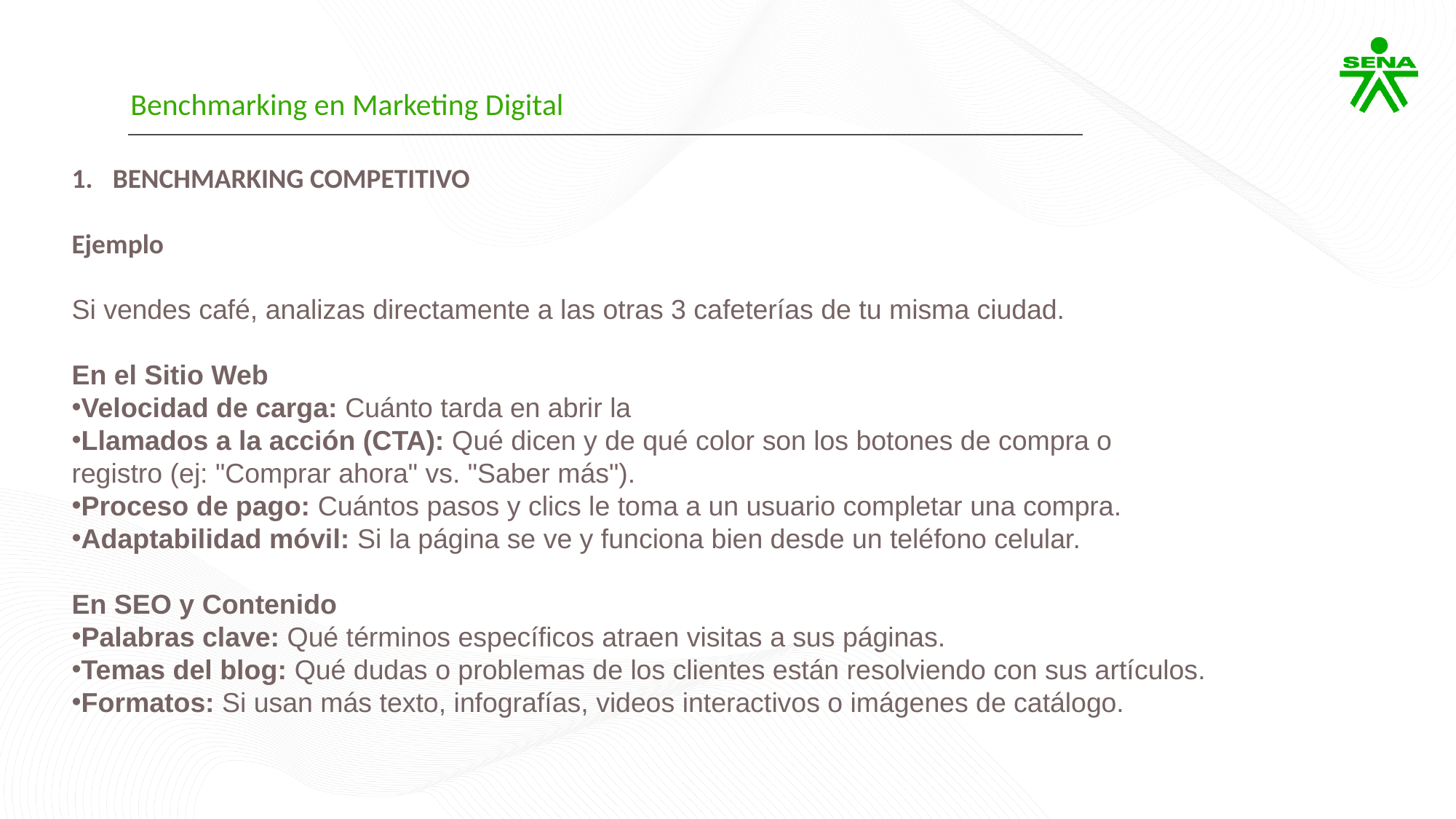

Benchmarking en Marketing Digital

BENCHMARKING COMPETITIVO

Ejemplo

Si vendes café, analizas directamente a las otras 3 cafeterías de tu misma ciudad.

En el Sitio Web
Velocidad de carga: Cuánto tarda en abrir la
Llamados a la acción (CTA): Qué dicen y de qué color son los botones de compra o registro (ej: "Comprar ahora" vs. "Saber más").
Proceso de pago: Cuántos pasos y clics le toma a un usuario completar una compra.
Adaptabilidad móvil: Si la página se ve y funciona bien desde un teléfono celular.

En SEO y Contenido
Palabras clave: Qué términos específicos atraen visitas a sus páginas.
Temas del blog: Qué dudas o problemas de los clientes están resolviendo con sus artículos.
Formatos: Si usan más texto, infografías, videos interactivos o imágenes de catálogo.